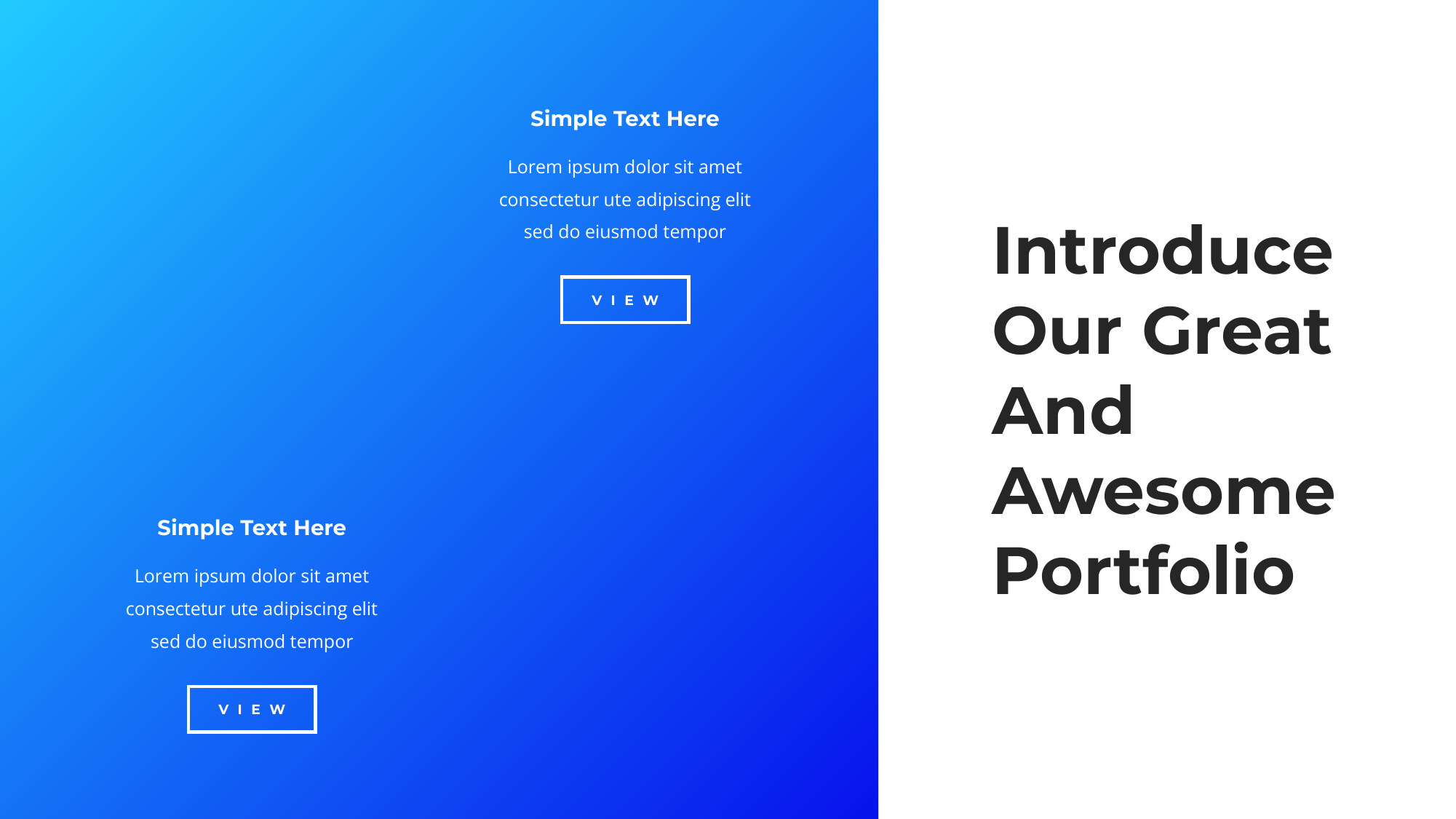

Simple Text Here
Lorem ipsum dolor sit amet consectetur ute adipiscing elit sed do eiusmod tempor

VIEW
Introduce Our Great And Awesome Portfolio

Simple Text Here
Lorem ipsum dolor sit amet consectetur ute adipiscing elit sed do eiusmod tempor

VIEW